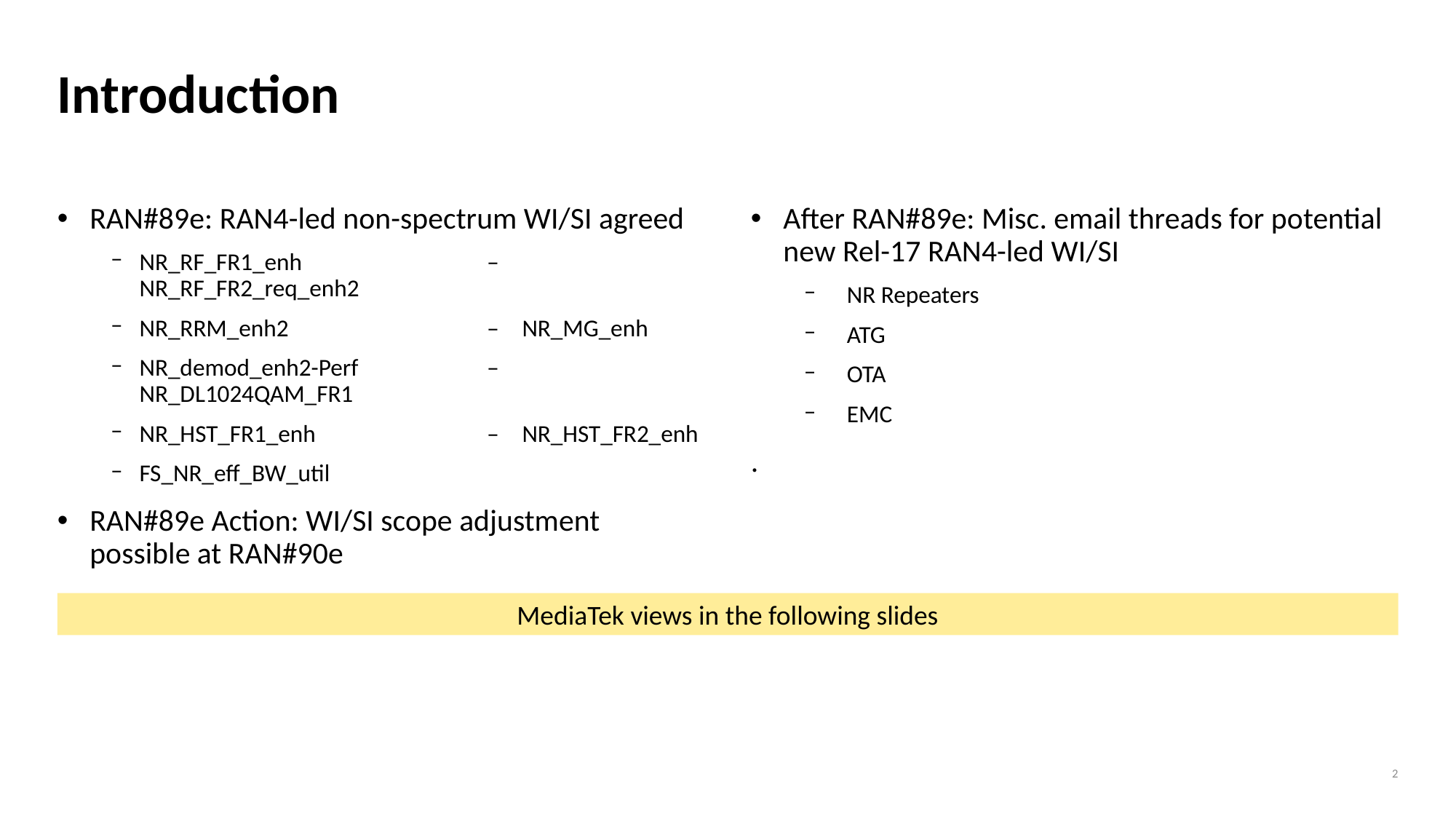

# Introduction
After RAN#89e: Misc. email threads for potential new Rel-17 RAN4-led WI/SI
NR Repeaters
ATG
OTA
EMC
.

RAN#89e: RAN4-led non-spectrum WI/SI agreed
NR_RF_FR1_enh	‒	NR_RF_FR2_req_enh2
NR_RRM_enh2	‒	NR_MG_enh
NR_demod_enh2-Perf	‒	NR_DL1024QAM_FR1
NR_HST_FR1_enh	‒	NR_HST_FR2_enh
FS_NR_eff_BW_util
RAN#89e Action: WI/SI scope adjustment possible at RAN#90e
MediaTek views in the following slides
2